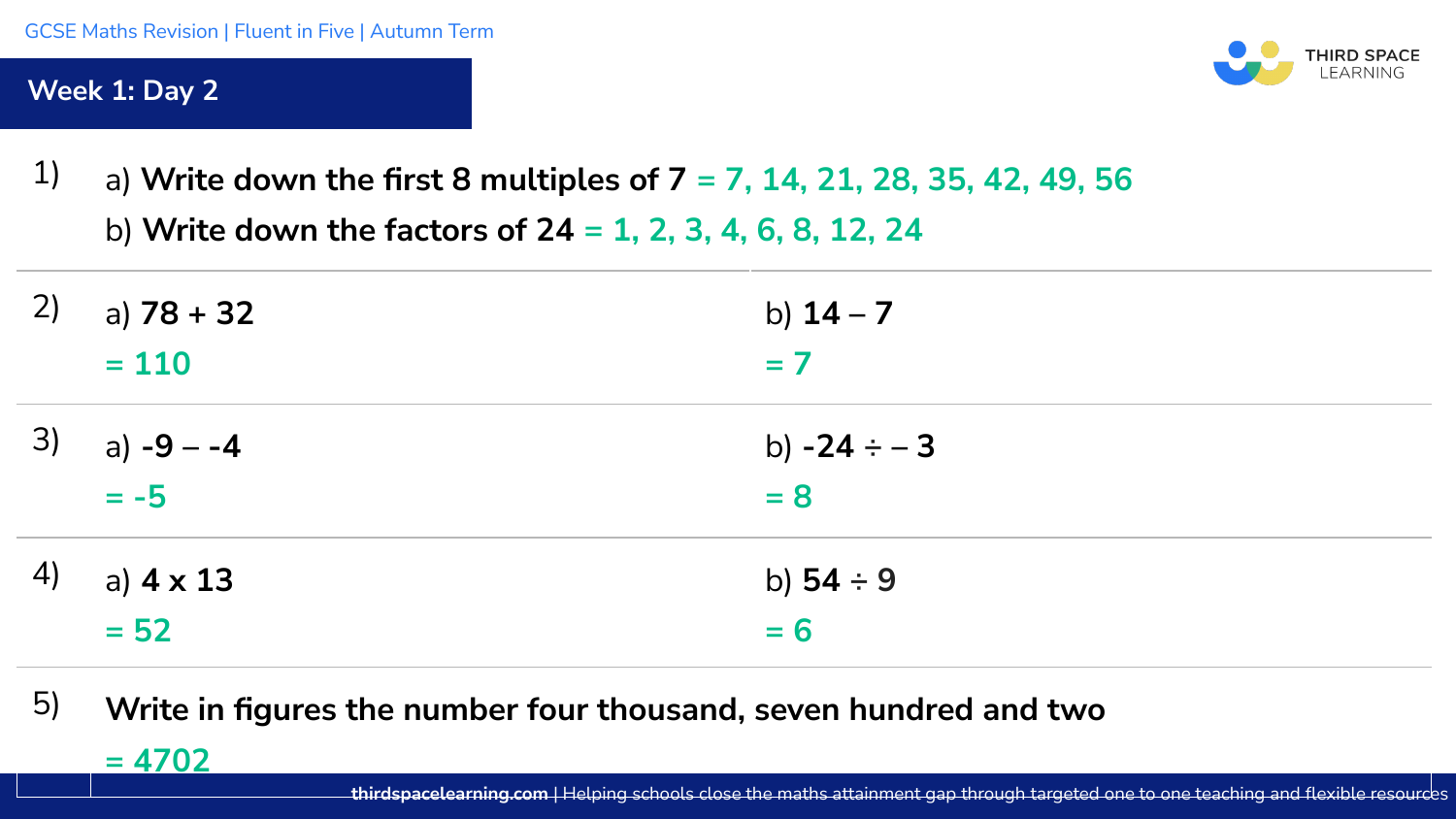

Week 1: Day 2
| 1) | a) Write down the first 8 multiples of 7 = 7, 14, 21, 28, 35, 42, 49, 56 b) Write down the factors of 24 = 1, 2, 3, 4, 6, 8, 12, 24 |  |
| --- | --- | --- |
| 2) | a) 78 + 32 = 110 | b) 14 – 7 = 7 |
| 3) | a) -9 – -4 = -5 | b) -24 ÷ – 3 = 8 |
| 4) | a) 4 x 13 = 52 | b) 54 ÷ 9 = 6 |
| 5) | Write in figures the number four thousand, seven hundred and two = 4702 |  |